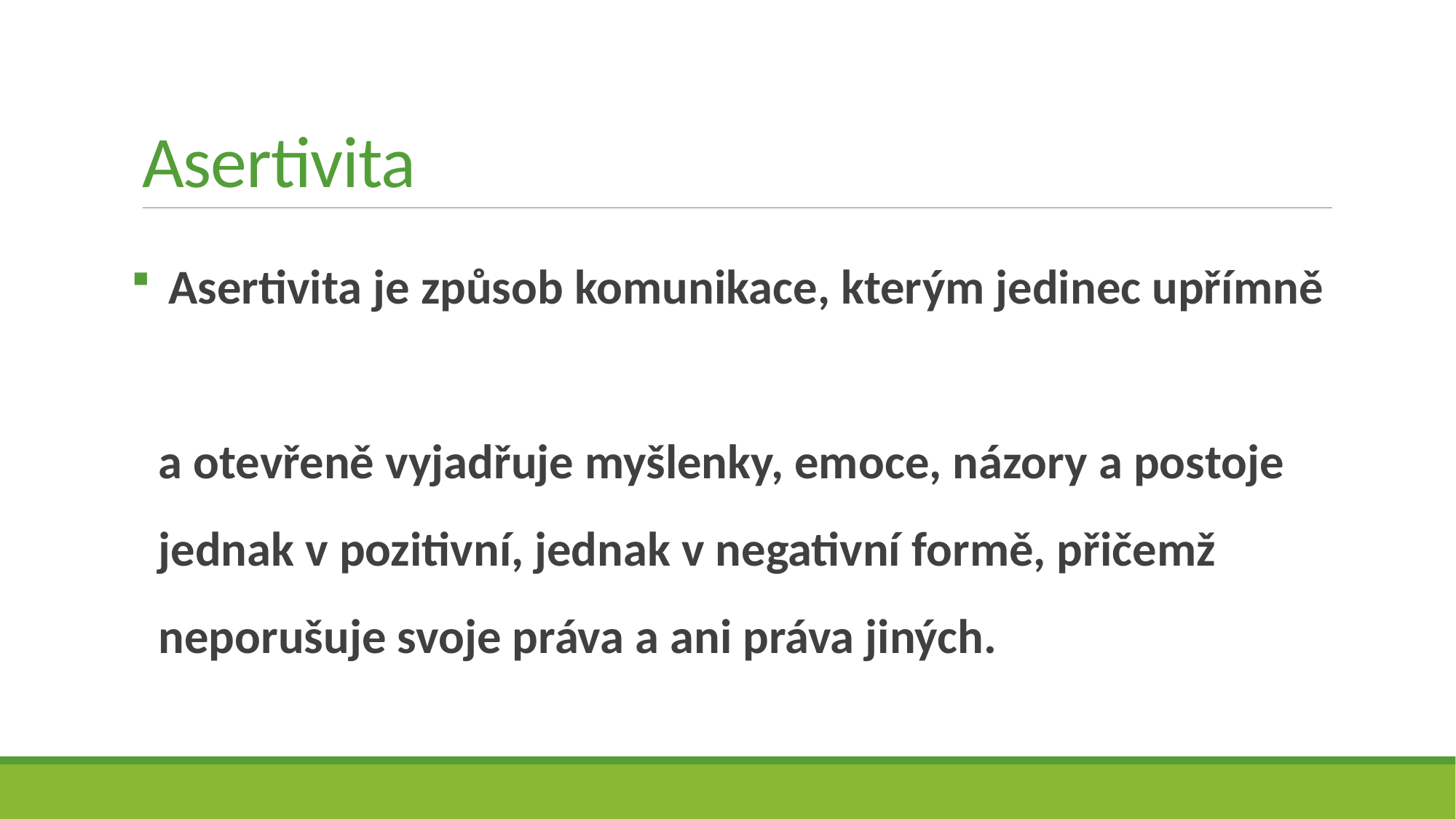

# Asertivita
 Asertivita je způsob komunikace, kterým jedinec upřímně
a otevřeně vyjadřuje myšlenky, emoce, názory a postoje jednak v pozitivní, jednak v negativní formě, přičemž neporušuje svoje práva a ani práva jiných.